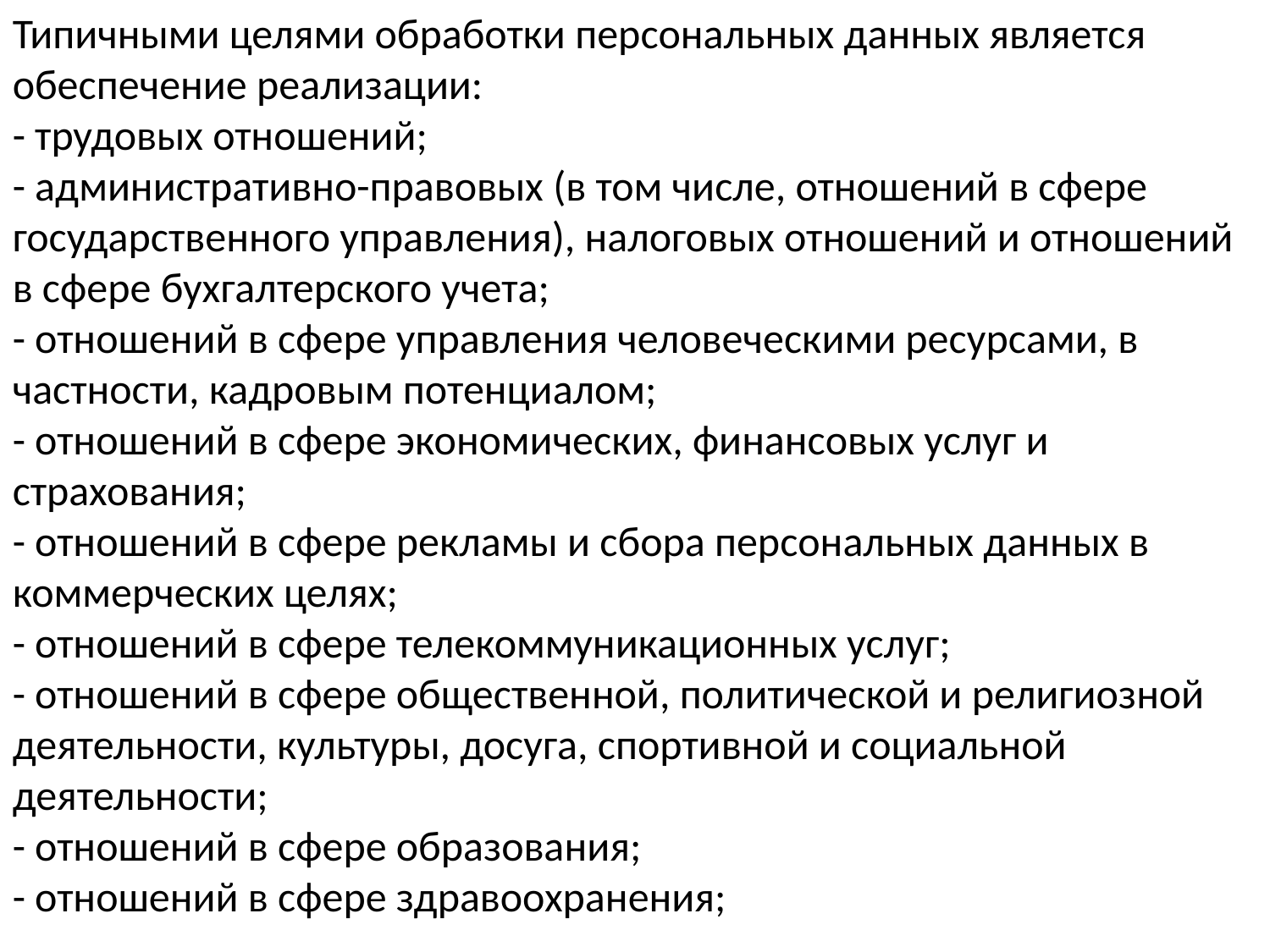

Типичными целями обработки персональных данных является обеспечение реализации:
- трудовых отношений;
- административно-правовых (в том числе, отношений в сфере государственного управления), налоговых отношений и отношений в сфере бухгалтерского учета;
- отношений в сфере управления человеческими ресурсами, в частности, кадровым потенциалом;
- отношений в сфере экономических, финансовых услуг и страхования;
- отношений в сфере рекламы и сбора персональных данных в коммерческих целях;
- отношений в сфере телекоммуникационных услуг;
- отношений в сфере общественной, политической и религиозной деятельности, культуры, досуга, спортивной и социальной деятельности;
- отношений в сфере образования;
- отношений в сфере здравоохранения;